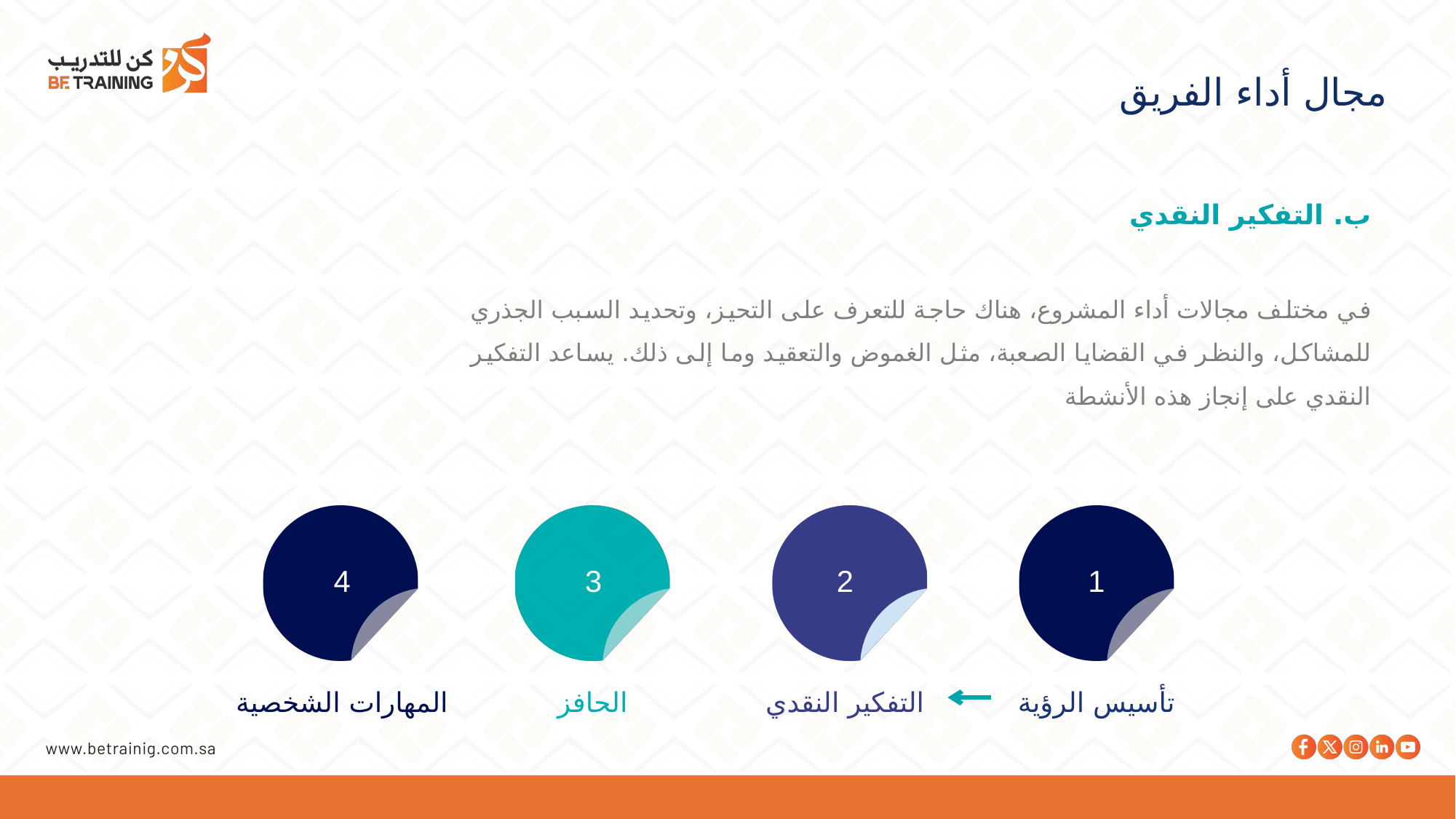

مجال أداء الفريق
ب. التفكير النقدي

في مختلف مجالات أداء المشروع، هناك حاجة للتعرف على التحيز، وتحديد السبب الجذري للمشاكل، والنظر في القضايا الصعبة، مثل الغموض والتعقيد وما إلى ذلك. يساعد التفكير النقدي على إنجاز هذه الأنشطة

4

3

2

1
المهارات الشخصية
الحافز
التفكير النقدي
تأسيس الرؤية